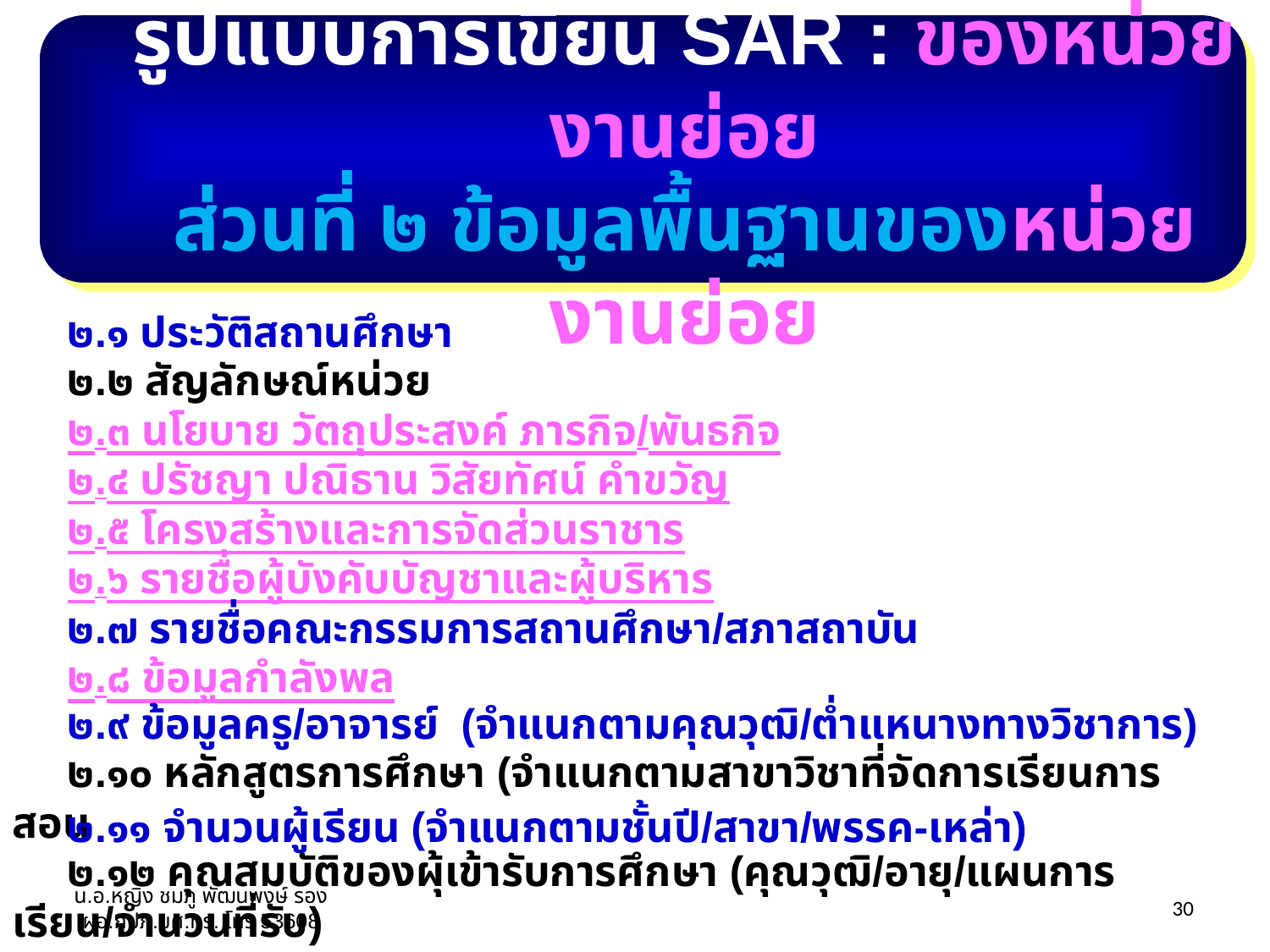

รูปแบบการเขียน SAR : ของหน่วยงานย่อย
ส่วนที่ ๒ ข้อมูลพื้นฐานของหน่วยงานย่อย
     ๒.๑ ประวัติสถานศึกษา
     ๒.๒ สัญลักษณ์หน่วย
     ๒.๓ นโยบาย วัตถุประสงค์ ภารกิจ/พันธกิจ
     ๒.๔ ปรัชญา ปณิธาน วิสัยทัศน์ คำขวัญ
     ๒.๕ โครงสร้างและการจัดส่วนราชาร
     ๒.๖ รายชื่อผู้บังคับบัญชาและผู้บริหาร
     ๒.๗ รายชื่อคณะกรรมการสถานศึกษา/สภาสถาบัน
     ๒.๘ ข้อมูลกำลังพล
     ๒.๙ ข้อมูลครู/อาจารย์  (จำแนกตามคุณวุฒิ/ต่ำแหนางทางวิชาการ)
     ๒.๑๐ หลักสูตรการศึกษา (จำแนกตามสาขาวิชาที่จัดการเรียนการสอน
     ๒.๑๑ จำนวนผู้เรียน (จำแนกตามชั้นปี/สาขา/พรรค-เหล่า)
     ๒.๑๒ คุณสมบัติของผุ้เข้ารับการศึกษา (คุณวุฒิ/อายุ/แผนการเรียน/จำนวนที่รับ)
น.อ.หญิง ชมภู พัฒนพงษ์ รอง ผอ.กปภ.ยศ.ทร. โทร 53608
26/03/55
30